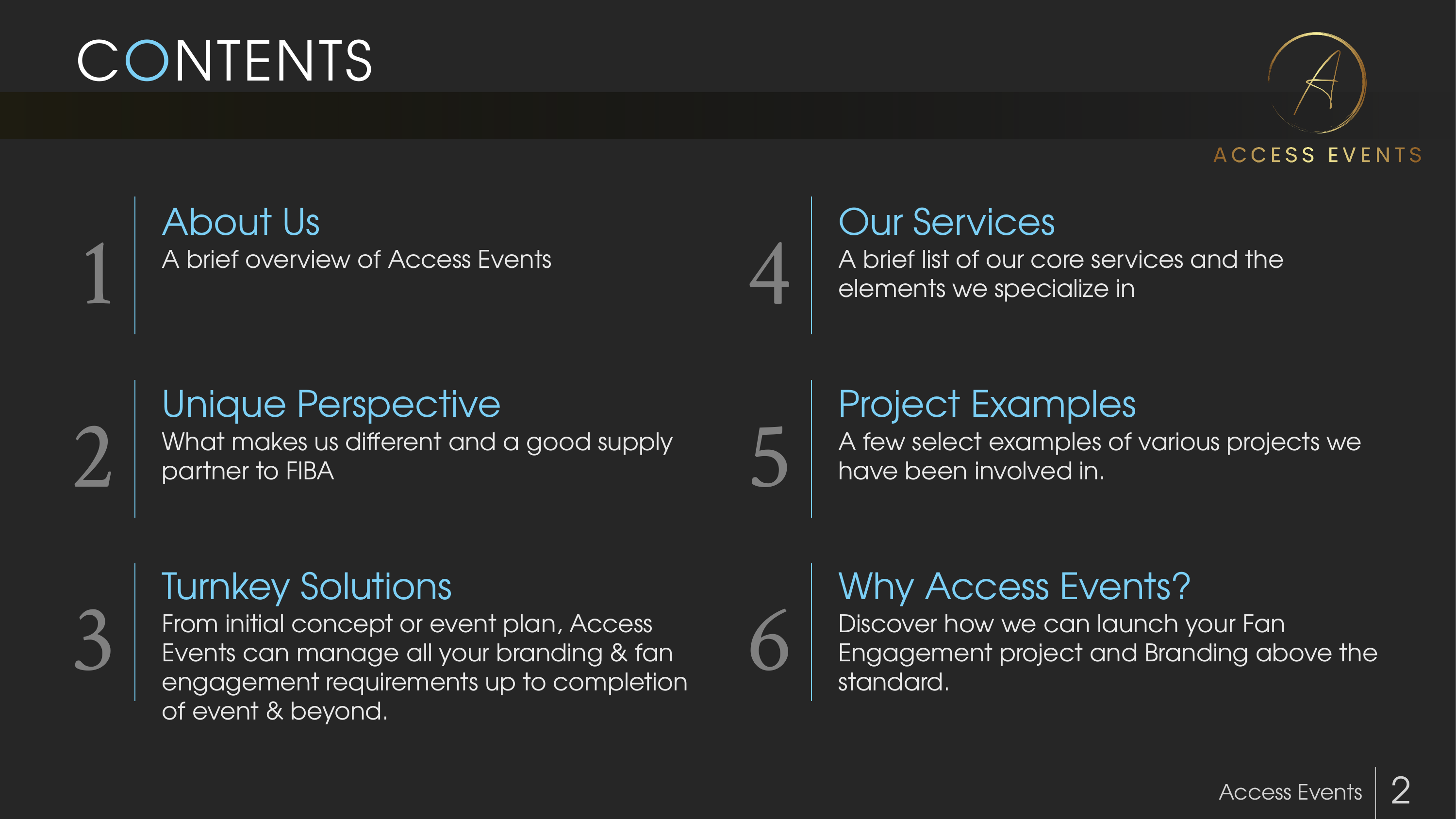

# CONTENTS

About Us
Our Services
A brief overview of Access Events
A brief list of our core services and the elements we specialize in
Unique Perspective
Project Examples
What makes us different and a good supply partner to FIBA
A few select examples of various projects we have been involved in.
Turnkey Solutions
Why Access Events?
From initial concept or event plan, Access Events can manage all your branding & fan engagement requirements up to completion of event & beyond.
Discover how we can launch your Fan Engagement project and Branding above the standard.
Access Events
2